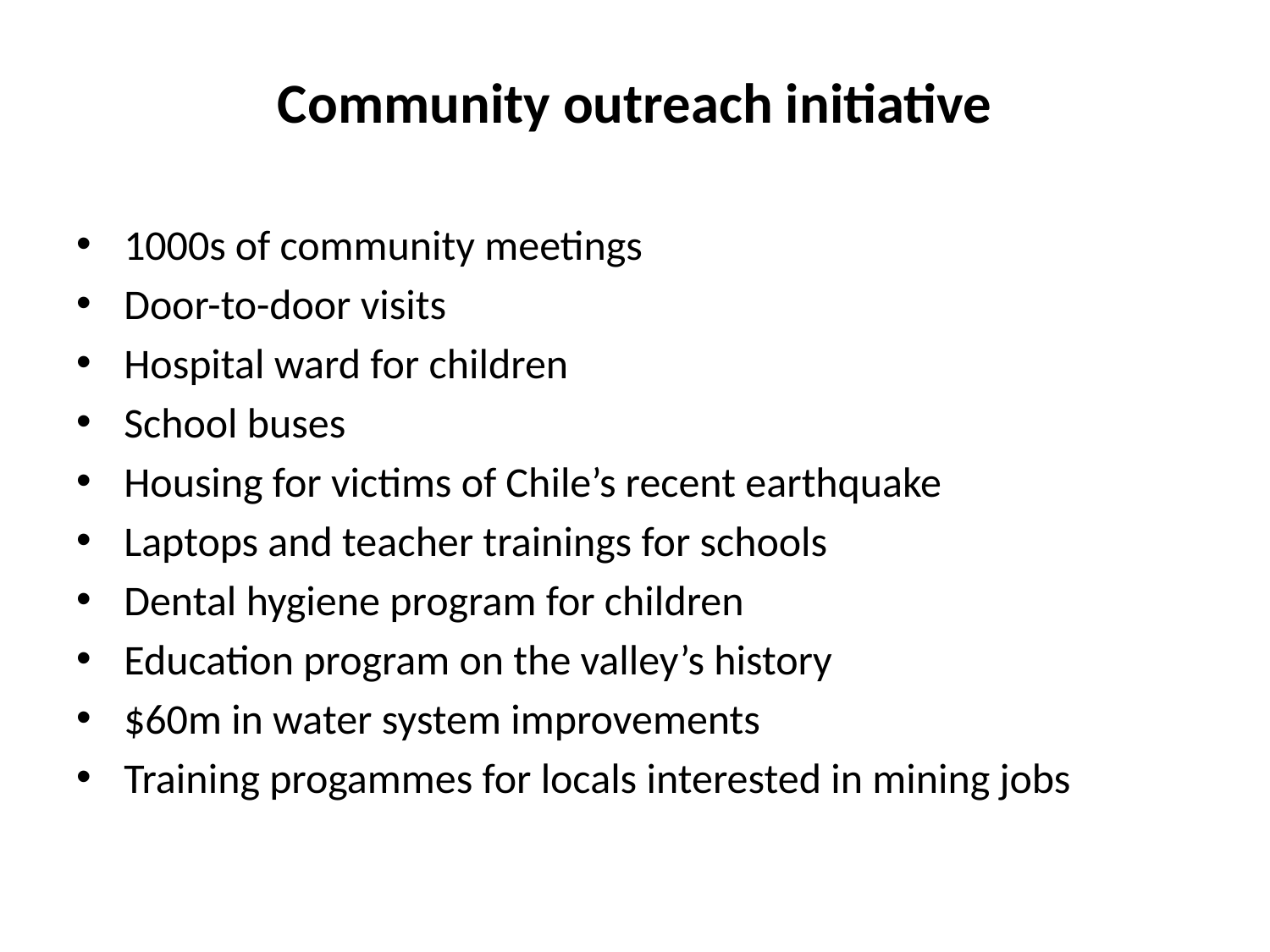

# Community outreach initiative
1000s of community meetings
Door-to-door visits
Hospital ward for children
School buses
Housing for victims of Chile’s recent earthquake
Laptops and teacher trainings for schools
Dental hygiene program for children
Education program on the valley’s history
$60m in water system improvements
Training progammes for locals interested in mining jobs